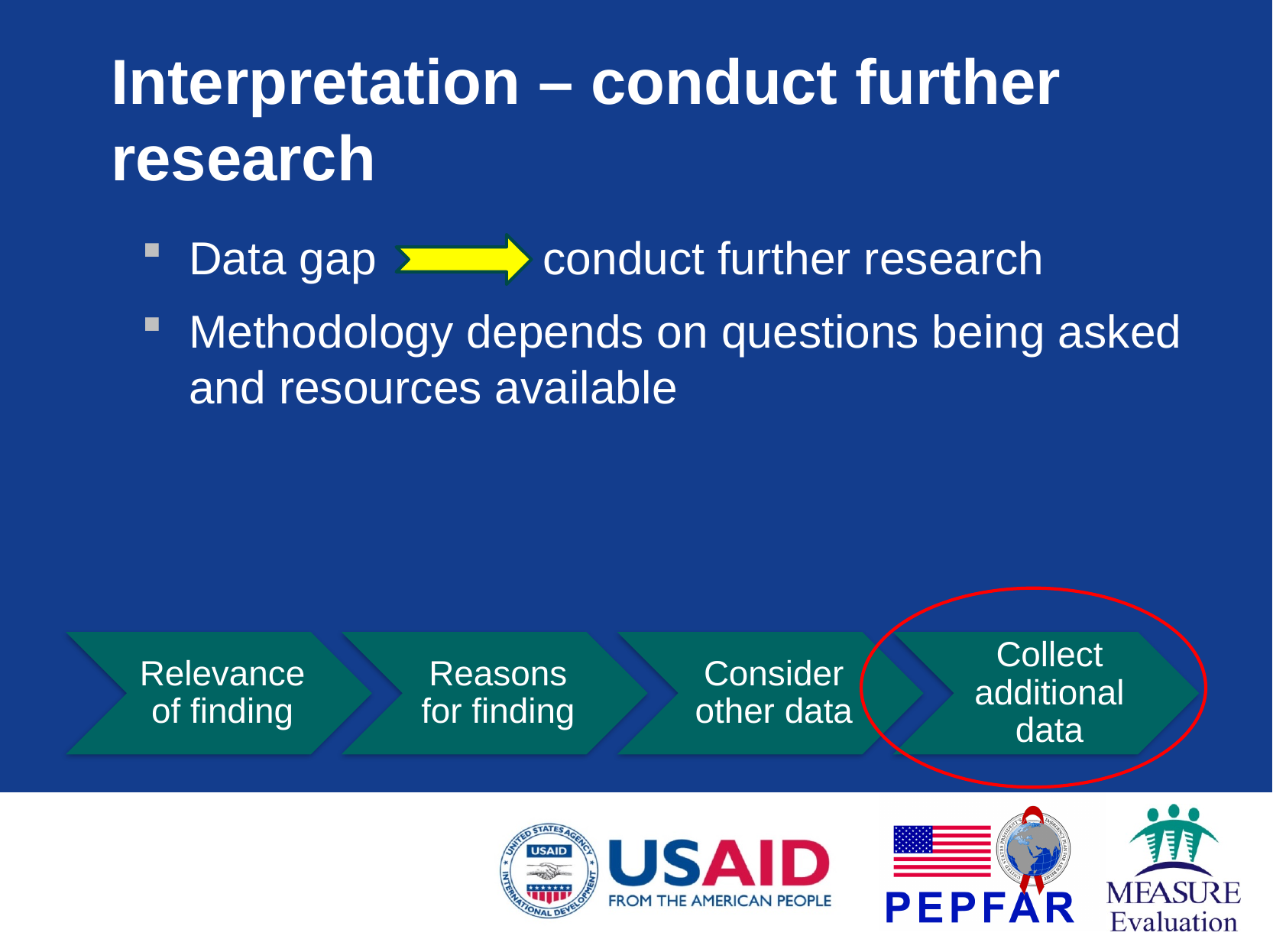

# Interpretation – conduct further research
Data gap             conduct further research
Methodology depends on questions being asked and resources available

Relevance of finding
Reasons for finding
Consider other data
Collect additional data